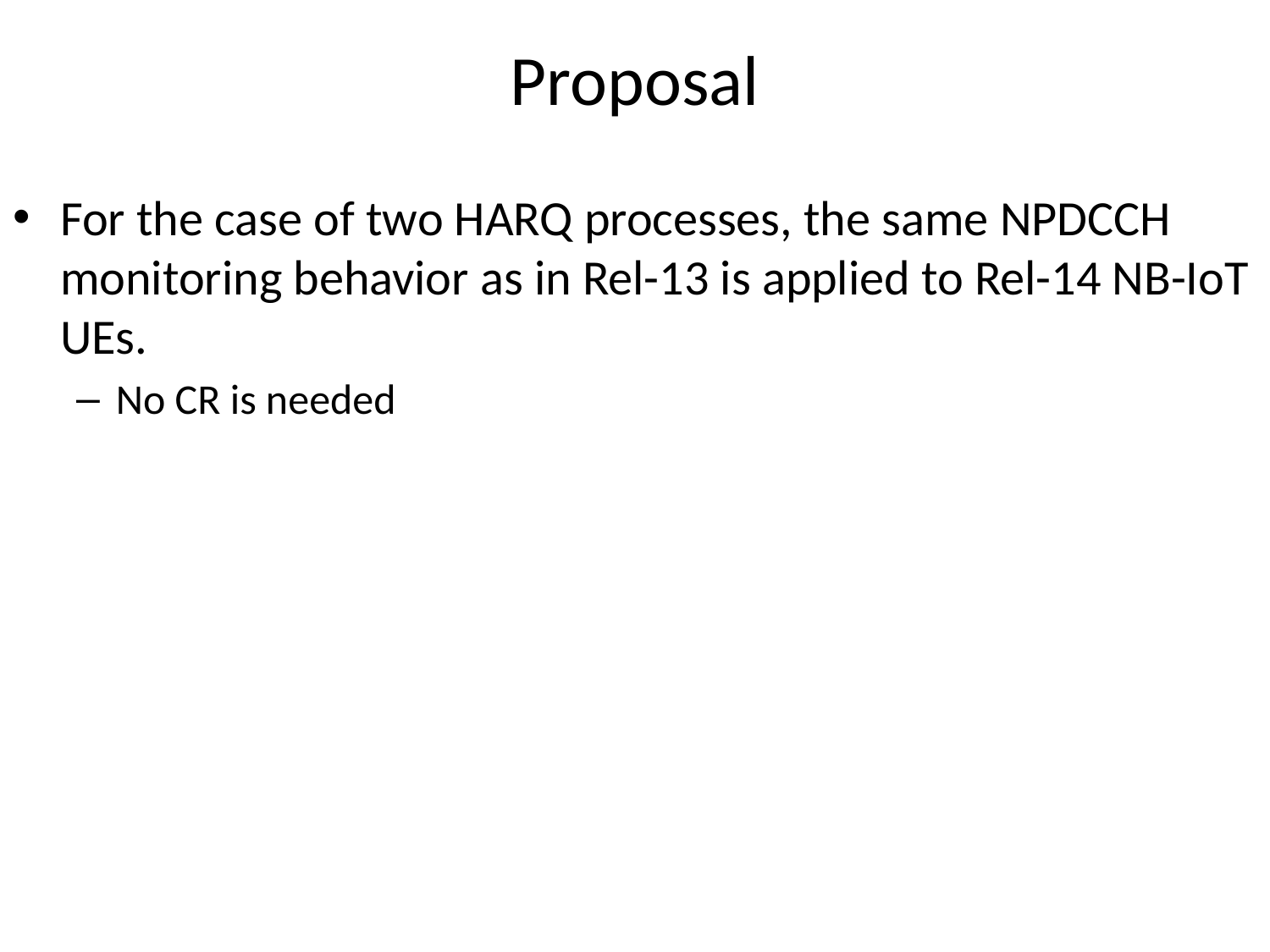

Proposal
For the case of two HARQ processes, the same NPDCCH monitoring behavior as in Rel-13 is applied to Rel-14 NB-IoT UEs.
No CR is needed